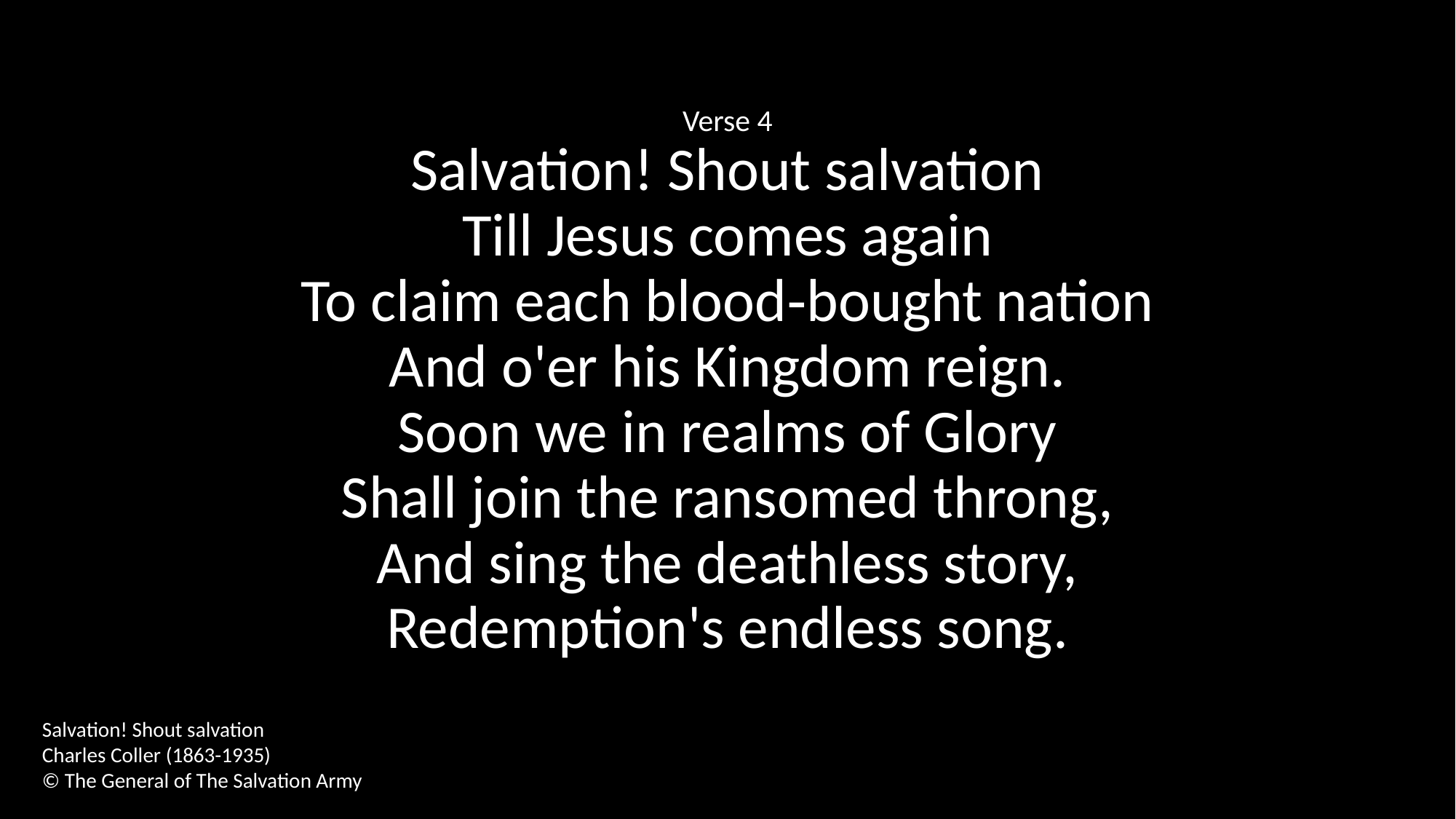

Verse 4
Salvation! Shout salvation
Till Jesus comes again
To claim each blood‑bought nation
And o'er his Kingdom reign.
Soon we in realms of Glory
Shall join the ransomed throng,
And sing the deathless story,
Redemption's endless song.
Salvation! Shout salvation
Charles Coller (1863-1935)
© The General of The Salvation Army